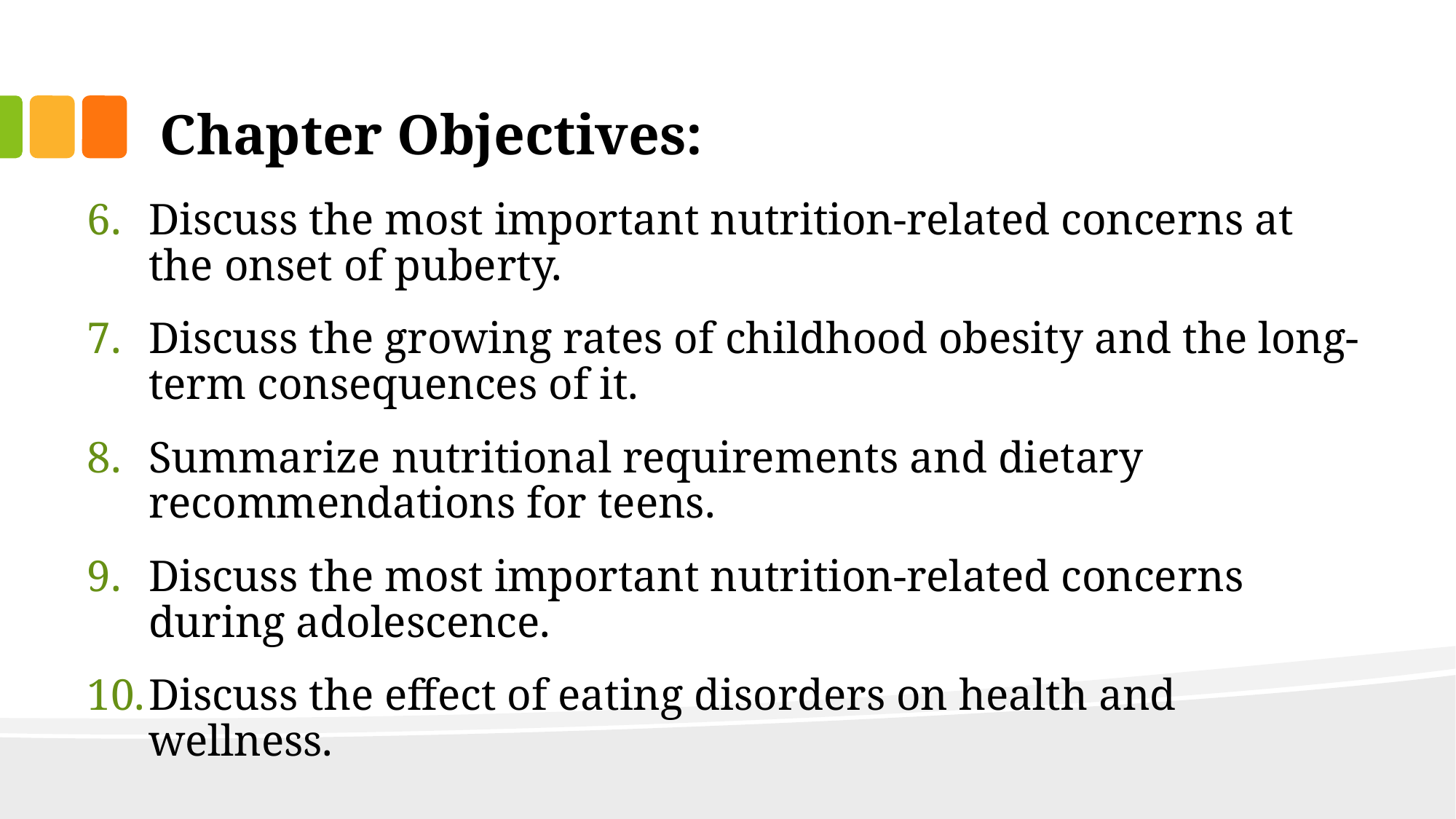

# Chapter Objectives:
Discuss the most important nutrition-related concerns at the onset of puberty.
Discuss the growing rates of childhood obesity and the long-term consequences of it.
Summarize nutritional requirements and dietary recommendations for teens.
Discuss the most important nutrition-related concerns during adolescence.
Discuss the effect of eating disorders on health and wellness.